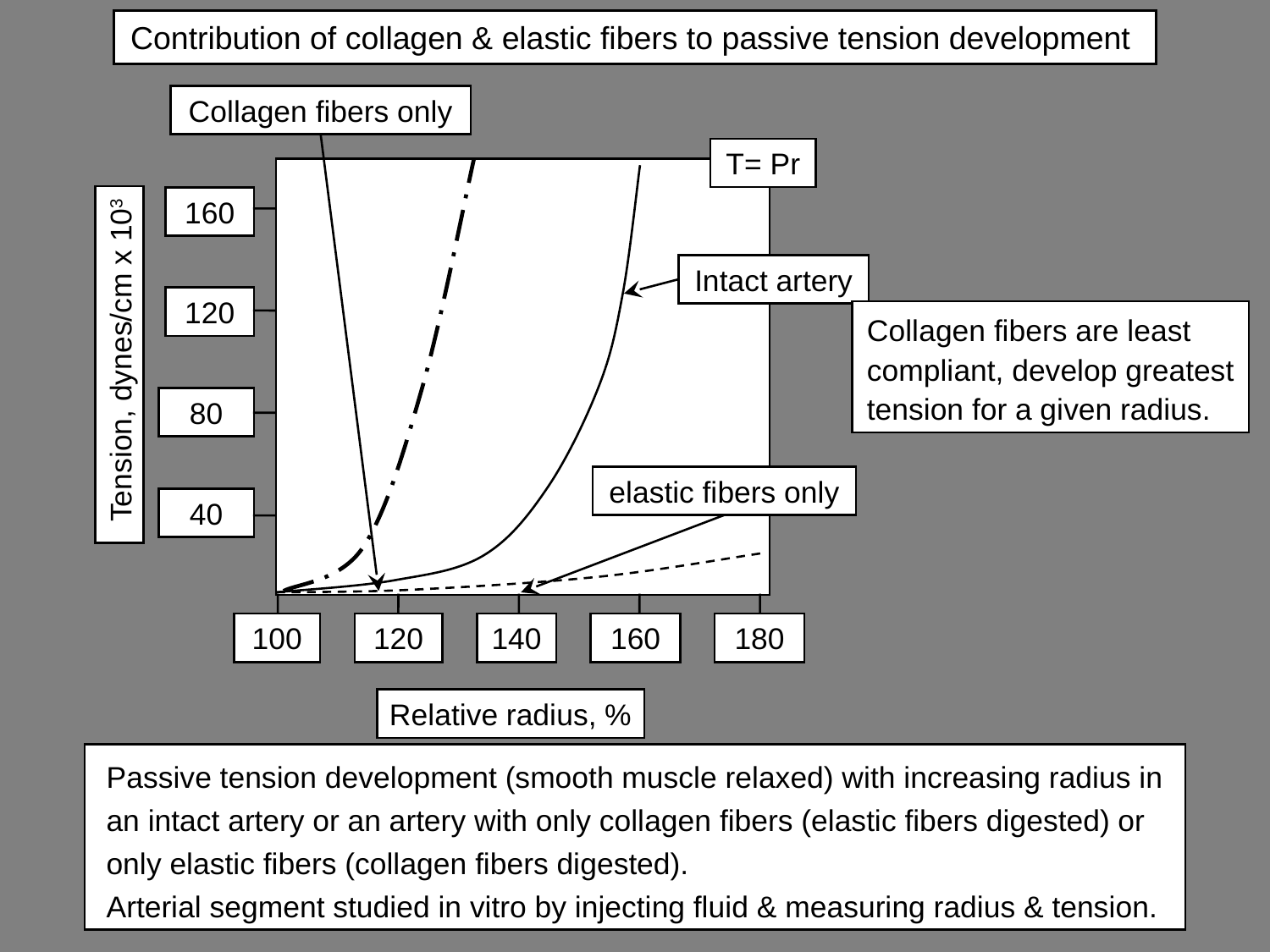

# Contribution of collagen & elastic fibers to passive tension development
Collagen fibers only
T= Pr

160

Intact artery
120
Collagen fibers are least compliant, develop greatest tension for a given radius.

 Tension, dynes/cm x 103
80

elastic fibers only
40

100
120
140
160
180
Relative radius, %
Passive tension development (smooth muscle relaxed) with increasing radius in an intact artery or an artery with only collagen fibers (elastic fibers digested) or only elastic fibers (collagen fibers digested).
Arterial segment studied in vitro by injecting fluid & measuring radius & tension.